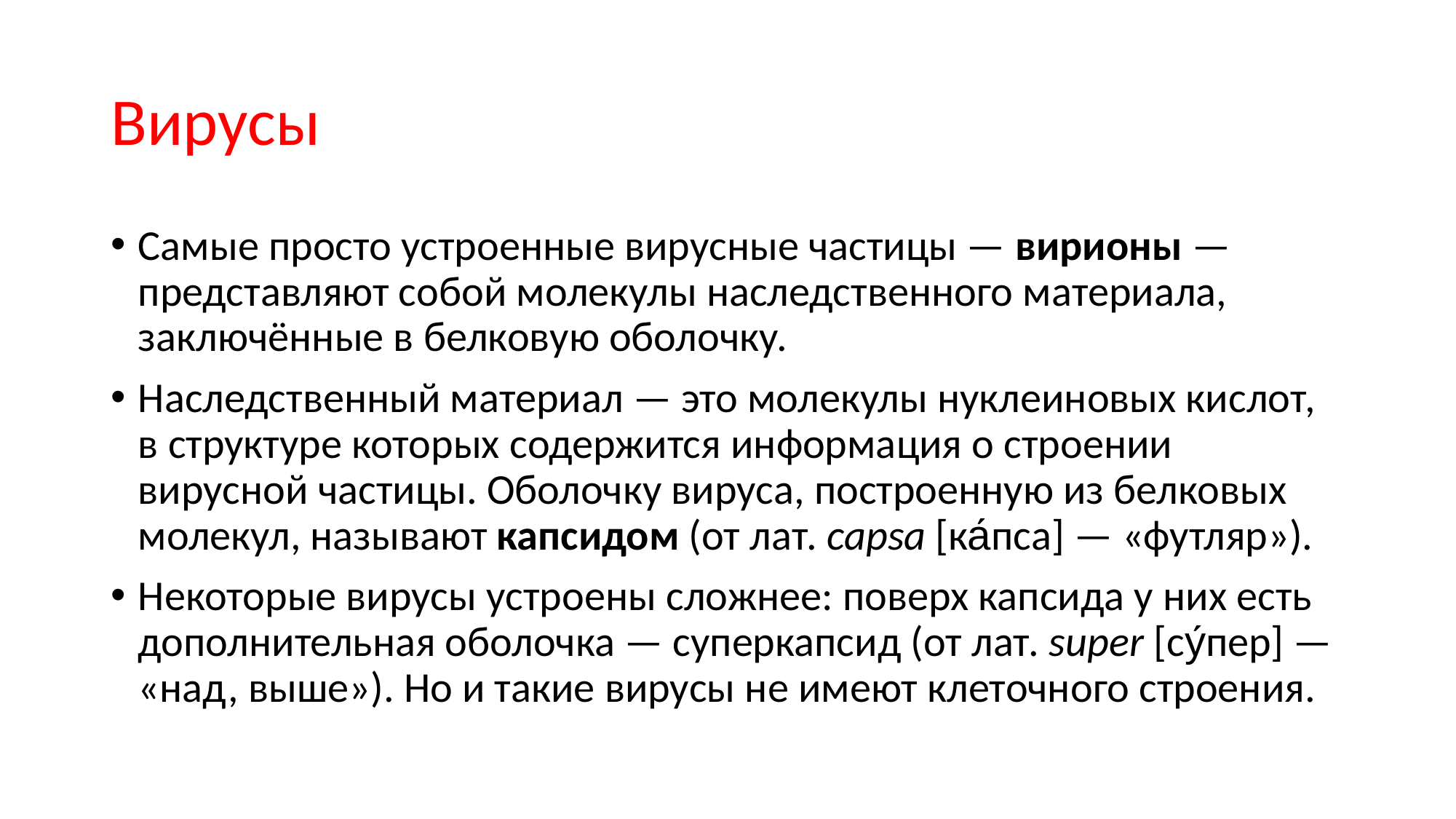

# Вирусы
Самые просто устроенные вирусные частицы — вирионы — представляют собой молекулы наследственного материала, заключённые в белковую оболочку.
Наследственный материал — это молекулы нуклеиновых кислот, в структуре которых содержится информация о строении вирусной частицы. Оболочку вируса, построенную из белковых молекул, называют капсидом (от лат. capsa [ка́пса] — «футляр»).
Некоторые вирусы устроены сложнее: поверх капсида у них есть дополнительная оболочка — суперкапсид (от лат. super [су́пер] — «над, выше»). Но и такие вирусы не имеют клеточного строения.